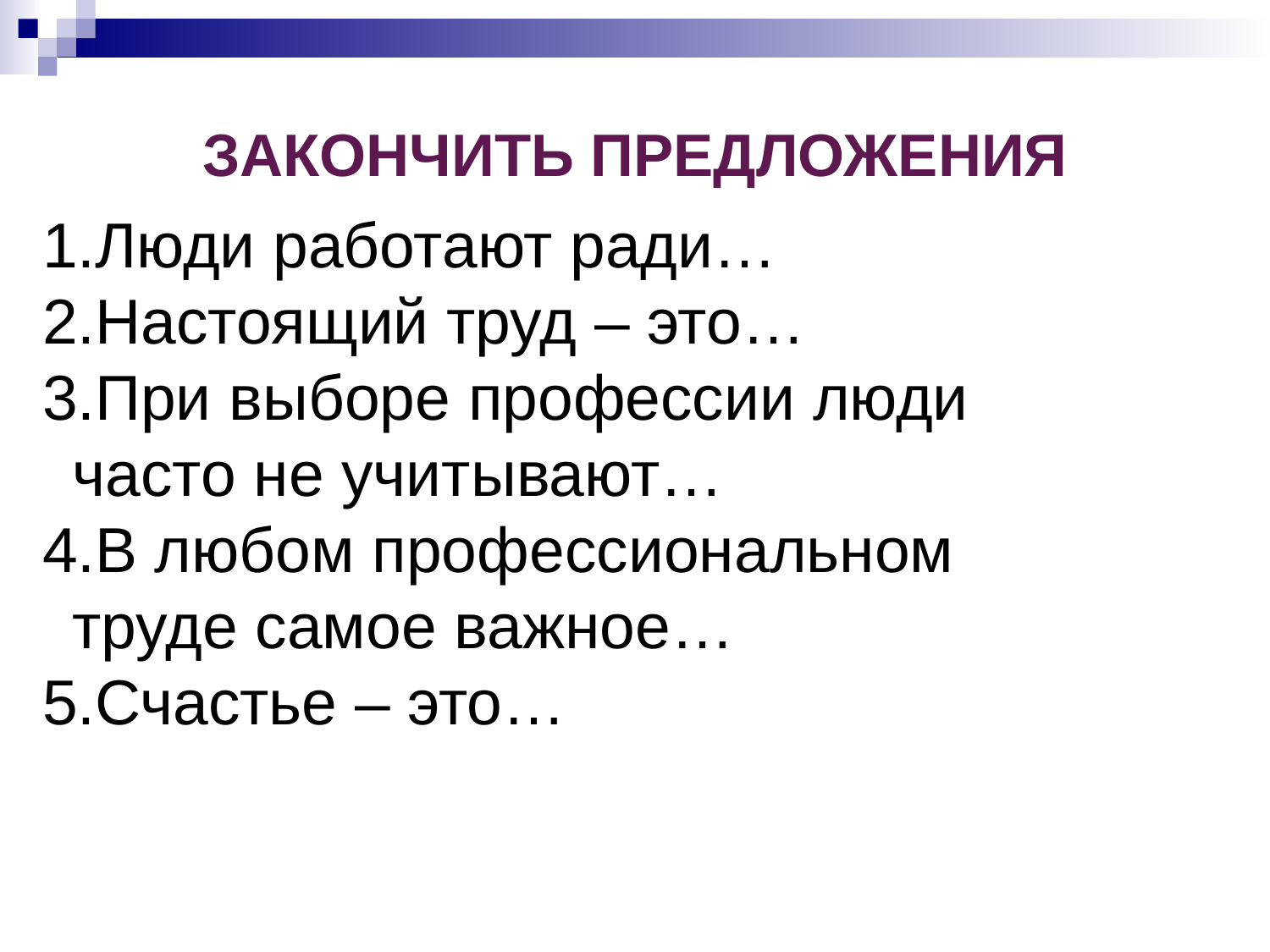

Закончить предложения
Люди работают ради…
Настоящий труд – это…
При выборе профессии люди часто не учитывают…
В любом профессиональном труде самое важное…
Счастье – это…